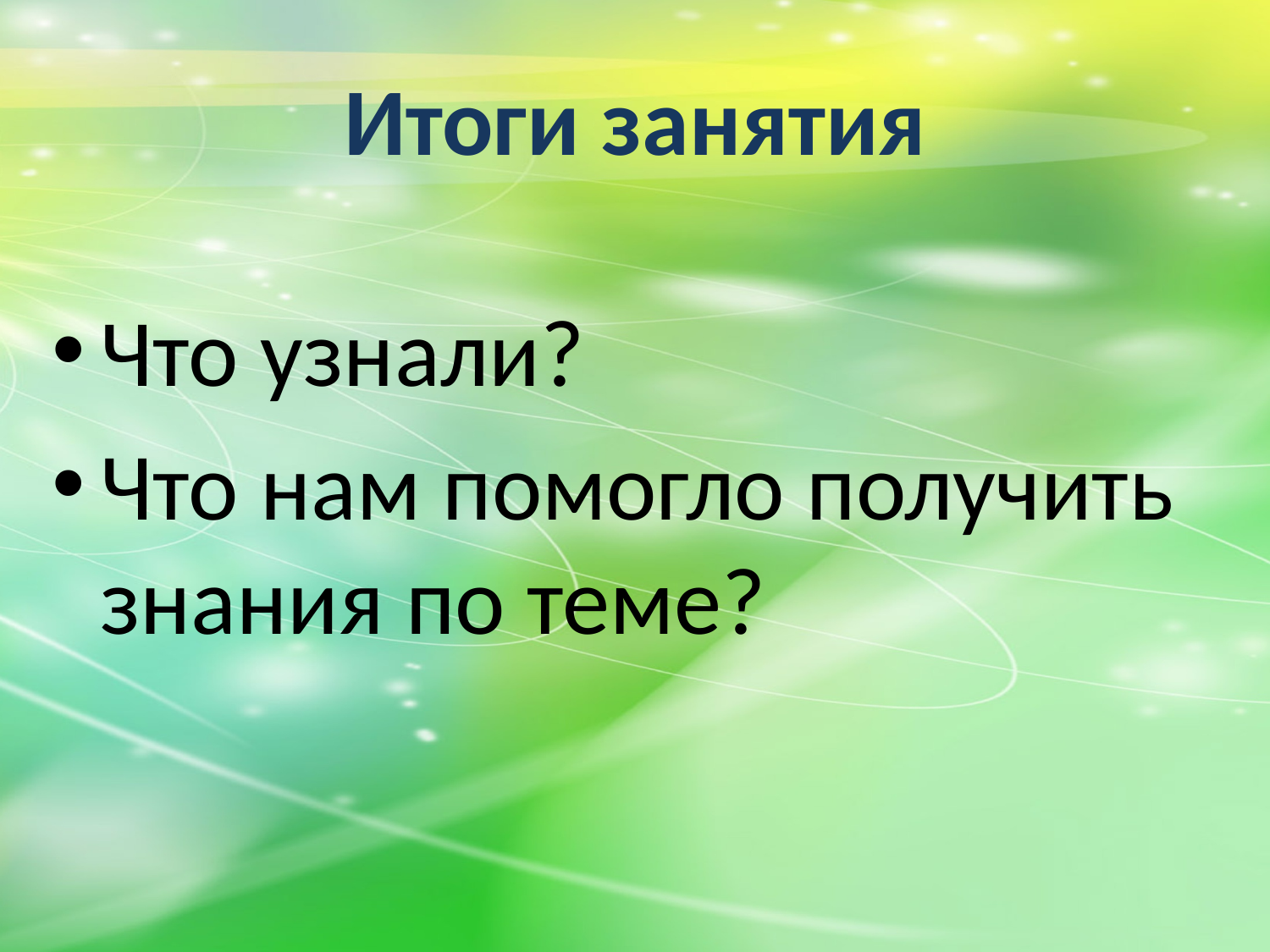

# Итоги занятия

Что узнали?
Что нам помогло получить знания по теме?